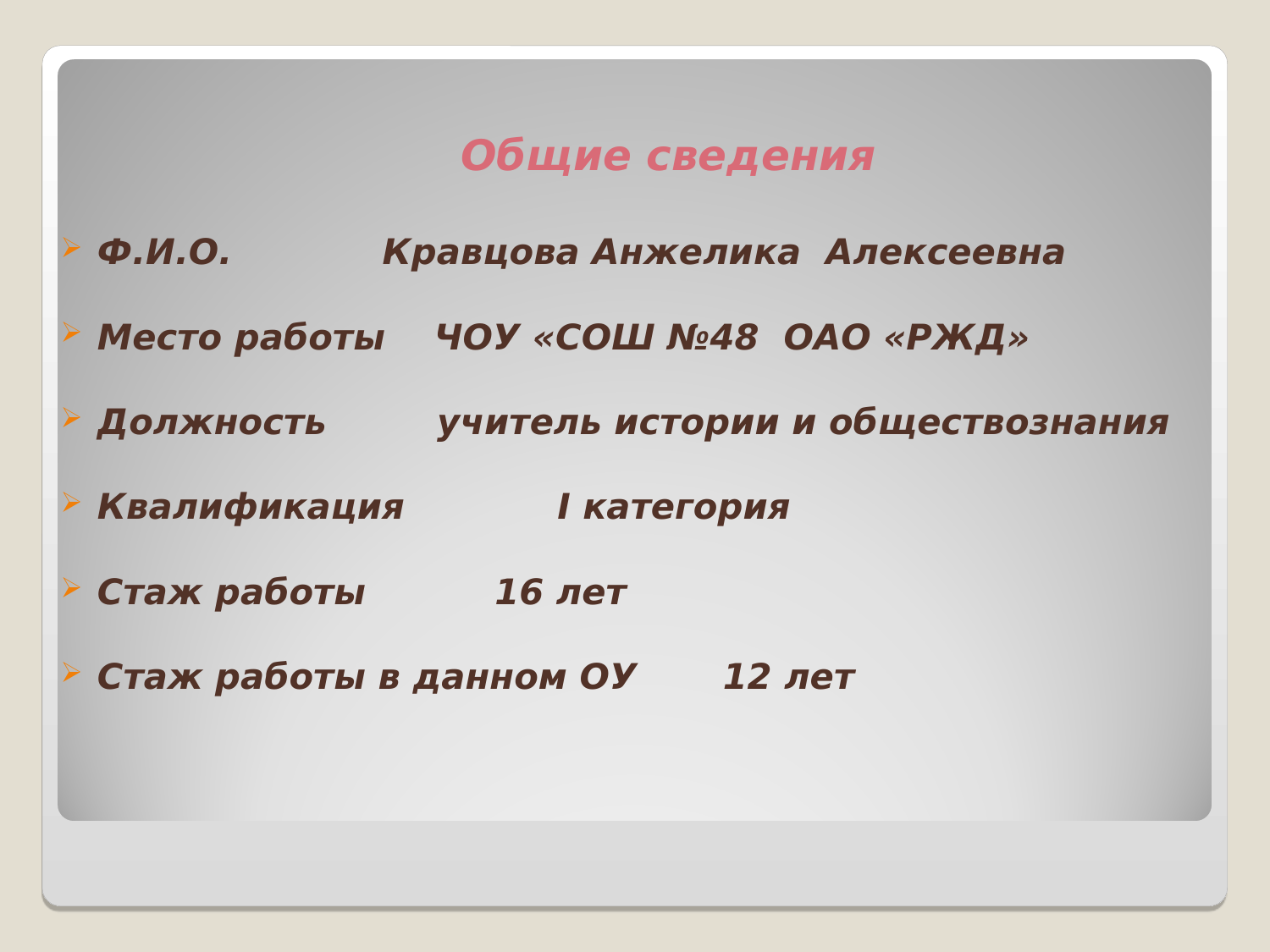

Общие сведения

Ф.И.О.	          Кравцова Анжелика  Алексеевна

Место работы    ЧОУ «СОШ №48  ОАО «РЖД»

Должность         учитель истории и обществознания

Квалификация	         I категория

Стаж работы	         16 лет

Стаж работы в данном ОУ       12 лет